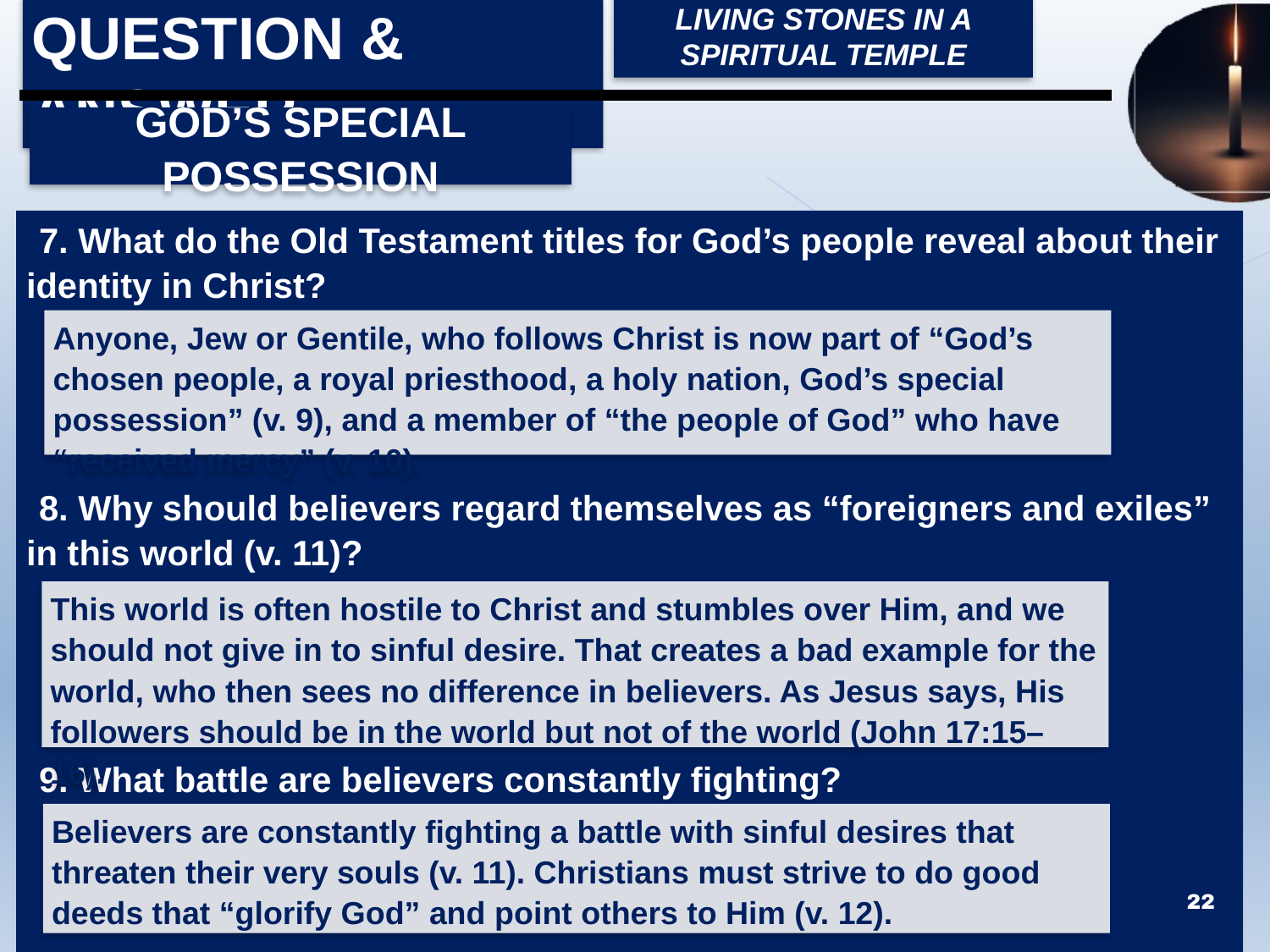

Living Stones in a Spiritual temple
QUESTION & ANSWER
GOD’S SPECIAL POSSESSION

7. What do the Old Testament titles for God’s people reveal about their identity in Christ?

8. Why should believers regard themselves as “foreigners and exiles” in this world (v. 11)?

9. What battle are believers constantly fighting?

Anyone, Jew or Gentile, who follows Christ is now part of “God’s chosen people, a royal priesthood, a holy nation, God’s special possession” (v. 9), and a member of “the people of God” who have “received mercy” (v. 10).
This world is often hostile to Christ and stumbles over Him, and we should not give in to sinful desire. That creates a bad example for the world, who then sees no difference in believers. As Jesus says, His followers should be in the world but not of the world (John 17:15–16).
Believers are constantly fighting a battle with sinful desires that threaten their very souls (v. 11). Christians must strive to do good deeds that “glorify God” and point others to Him (v. 12).
22